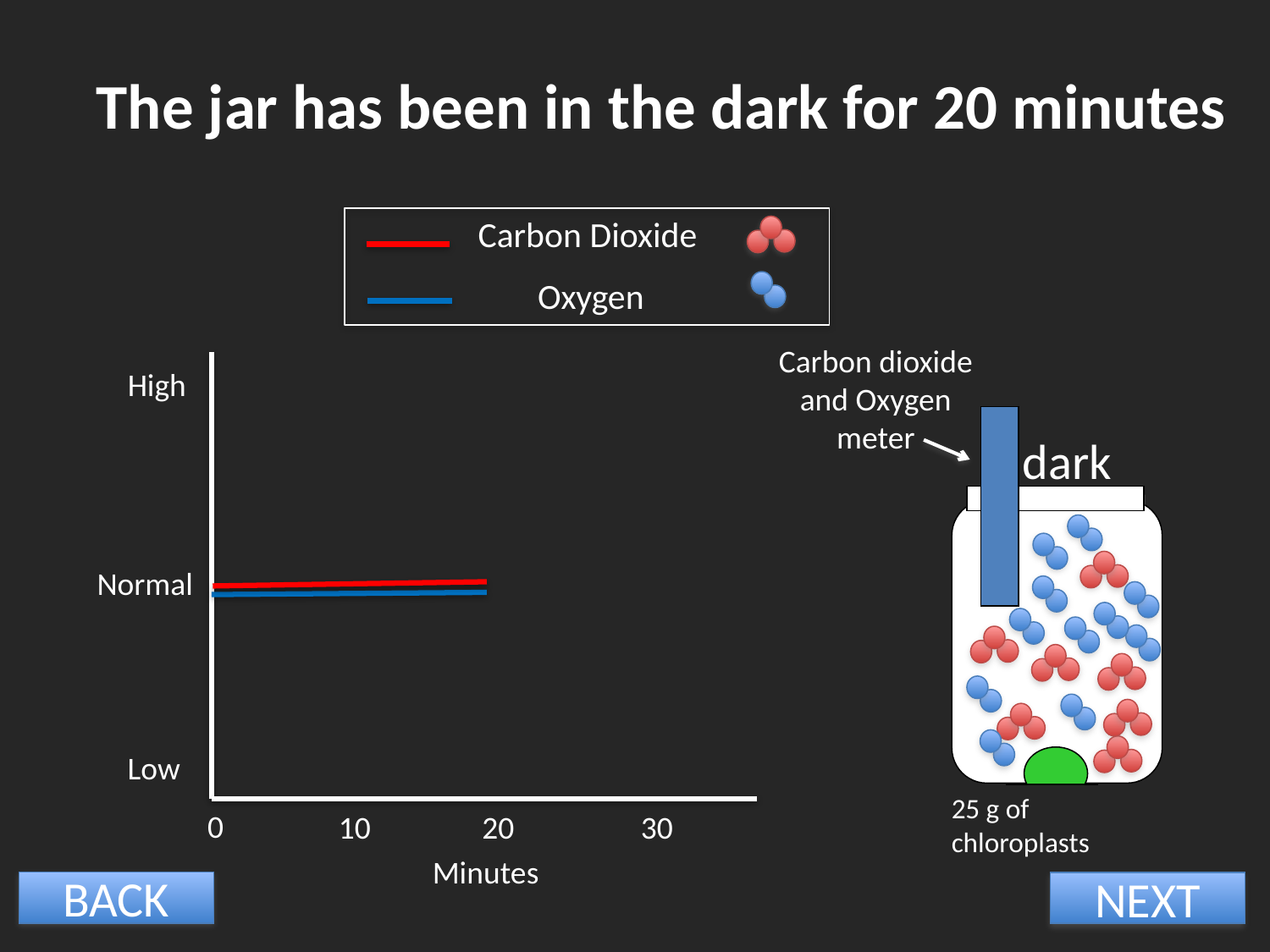

The jar has been in the dark for 20 minutes
Carbon Dioxide

Oxygen

Carbon dioxide
 and Oxygen
meter

High

dark

Normal

Low

25 g of chloroplasts

0
20
30
10
Minutes
BACK
NEXT